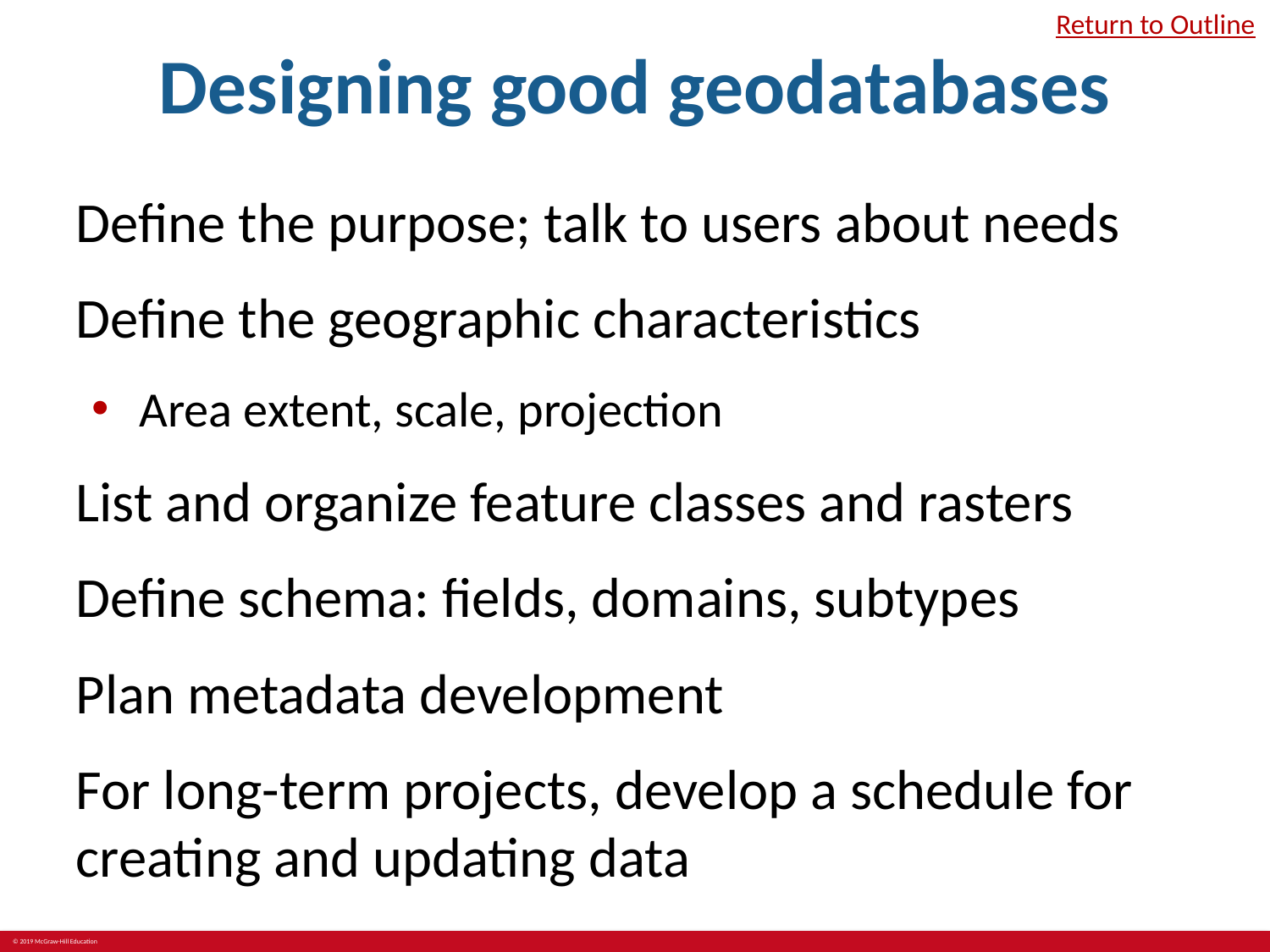

# Designing good geodatabases
Return to Outline
Define the purpose; talk to users about needs
Define the geographic characteristics
Area extent, scale, projection
List and organize feature classes and rasters
Define schema: fields, domains, subtypes
Plan metadata development
For long-term projects, develop a schedule for creating and updating data